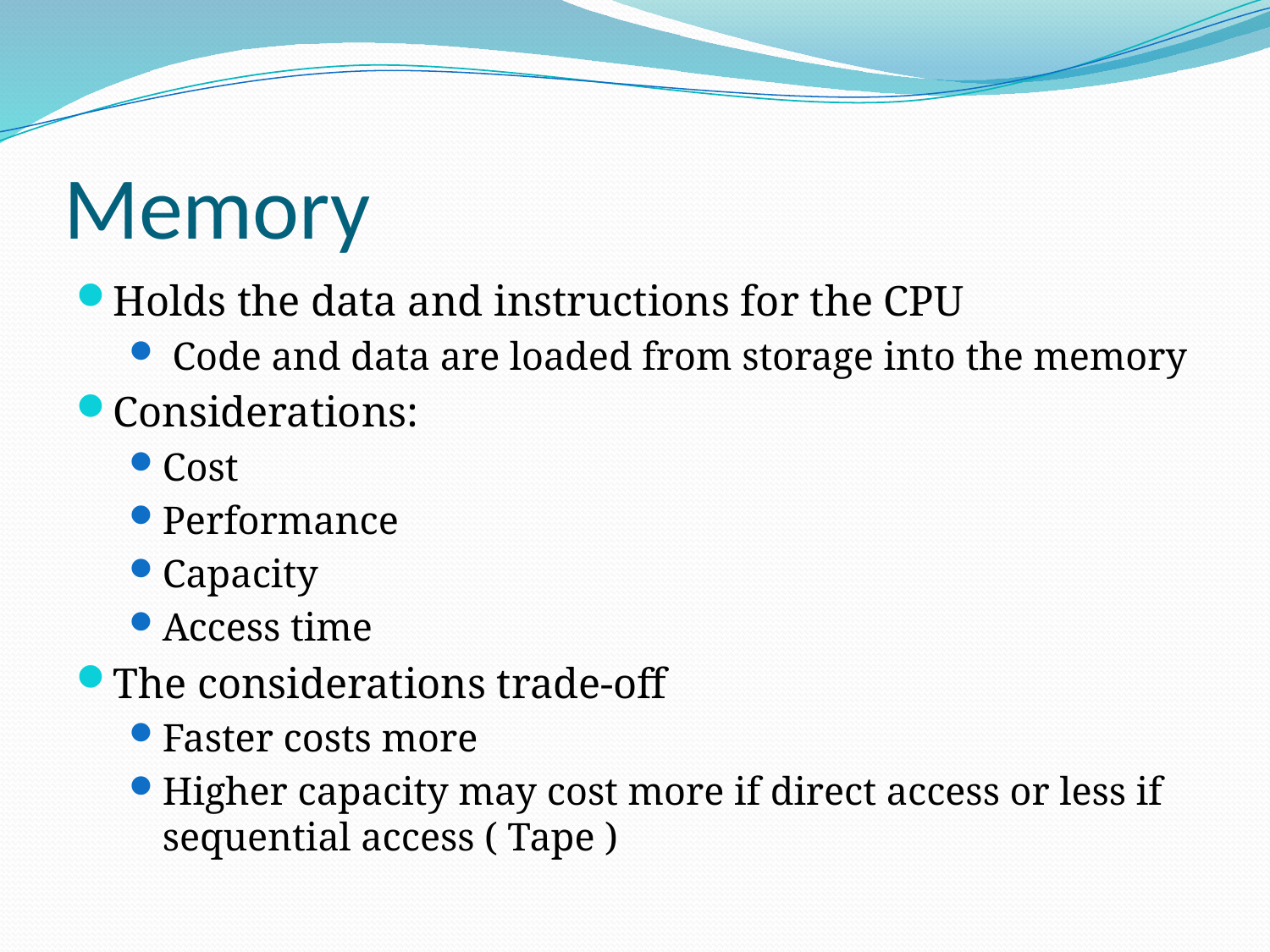

# Memory
Holds the data and instructions for the CPU
 Code and data are loaded from storage into the memory
Considerations:
Cost
Performance
Capacity
Access time
The considerations trade-off
Faster costs more
Higher capacity may cost more if direct access or less if sequential access ( Tape )